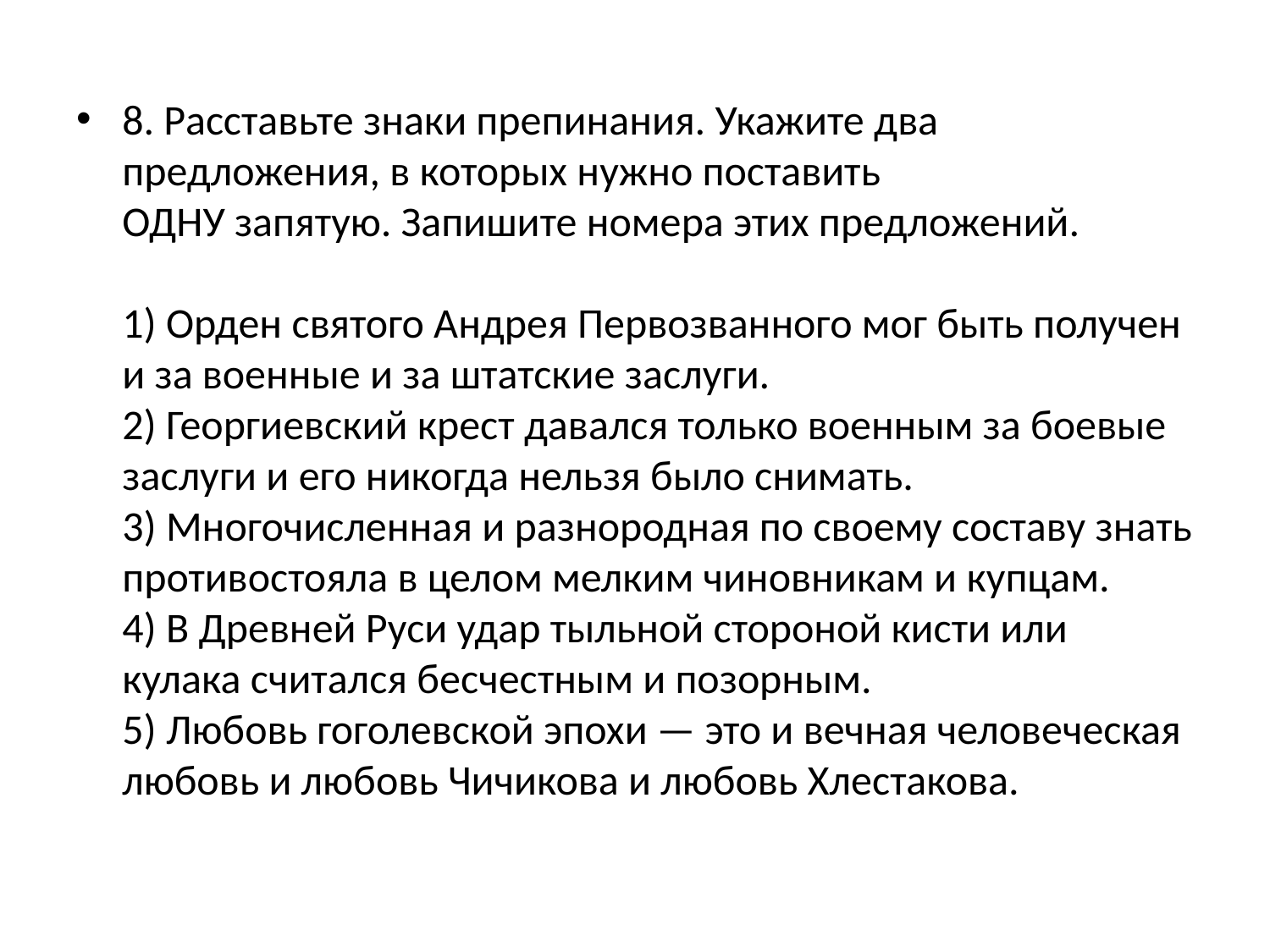

8. Расставьте знаки препинания. Укажите два предложения, в которых нужно поставить 
ОДНУ запятую. Запишите номера этих предложений. 
1) Орден святого Андрея Первозванного мог быть получен и за военные и за штатские заслуги. 
2) Георгиевский крест давался только военным за боевые заслуги и его никогда нельзя было снимать. 
3) Многочисленная и разнородная по своему составу знать противостояла в целом мелким чиновникам и купцам. 
4) В Древней Руси удар тыльной стороной кисти или кулака считался бесчестным и позорным. 
5) Любовь гоголевской эпохи — это и вечная человеческая любовь и любовь Чичикова и любовь Хлестакова.